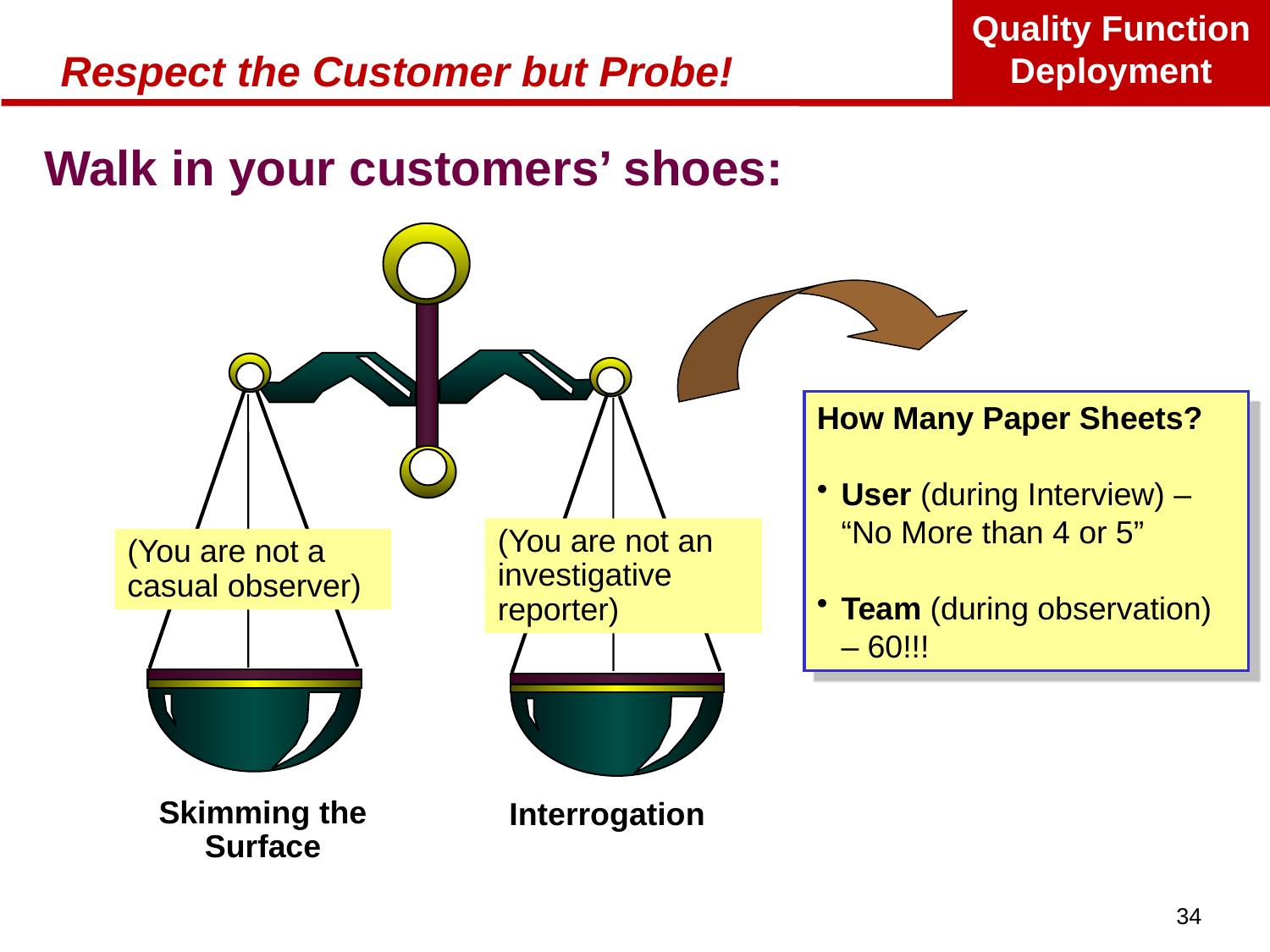

# Respect the Customer but Probe!
Walk in your customers’ shoes:

How Many Paper Sheets?

User (during Interview) – “No More than 4 or 5”

Team (during observation) – 60!!!
(You are not an investigative reporter)
(You are not a casual observer)
Skimming the Surface
Interrogation